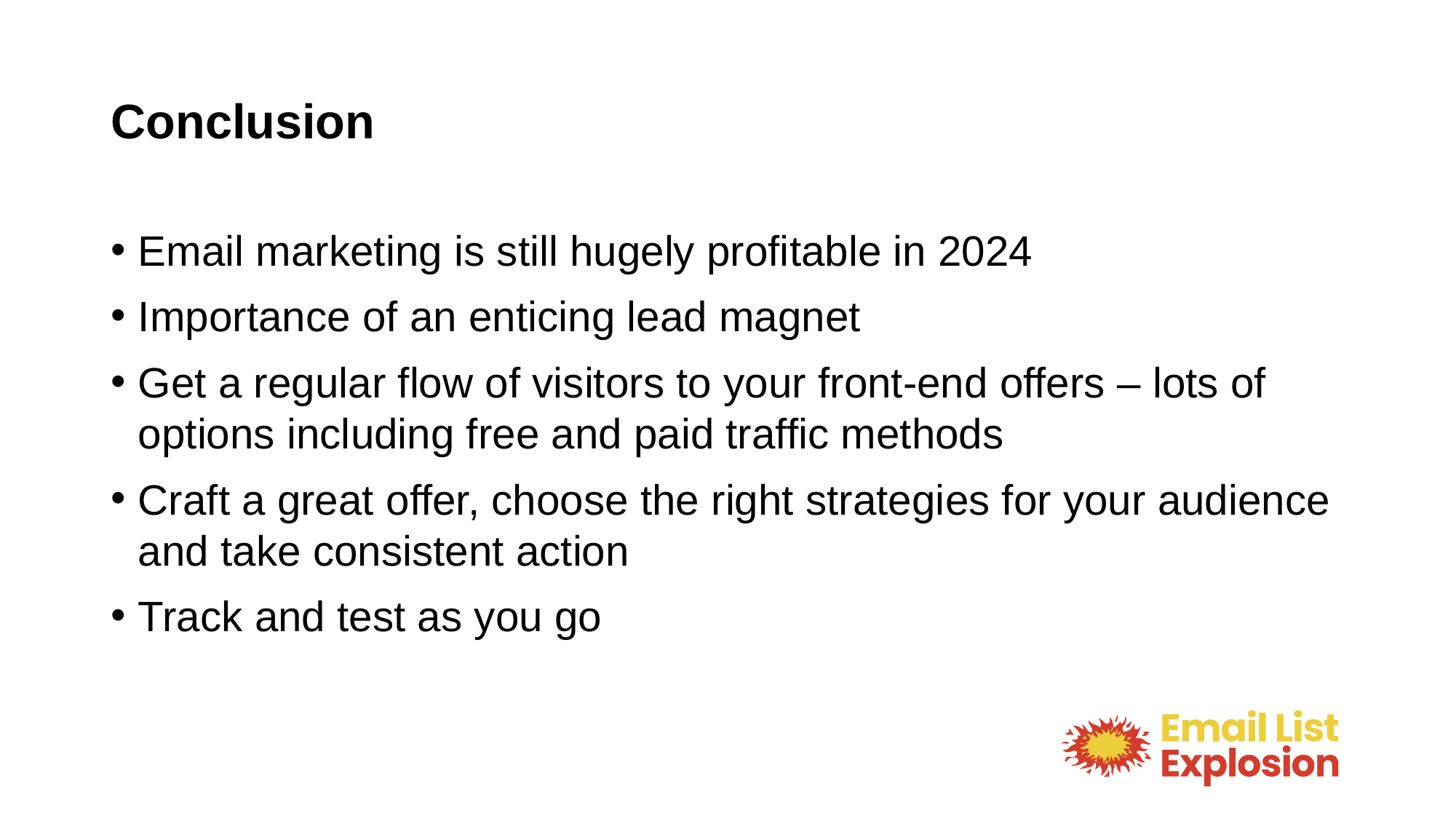

# Conclusion
Email marketing is still hugely profitable in 2024
Importance of an enticing lead magnet
Get a regular flow of visitors to your front-end offers – lots of options including free and paid traffic methods
Craft a great offer, choose the right strategies for your audience and take consistent action
Track and test as you go